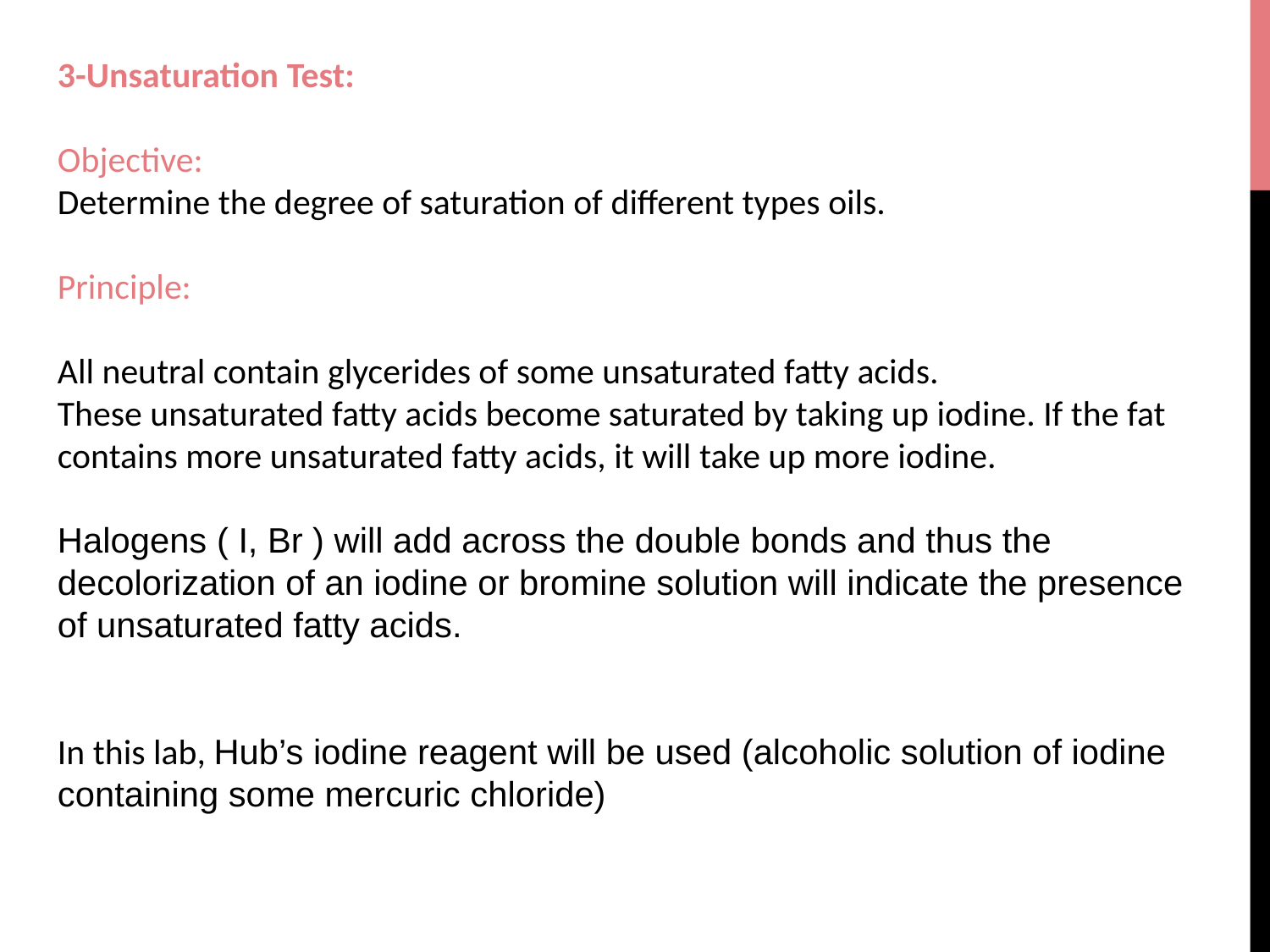

3-Unsaturation Test:

Objective:
Determine the degree of saturation of different types oils.
Principle:

All neutral contain glycerides of some unsaturated fatty acids.
These unsaturated fatty acids become saturated by taking up iodine. If the fat
contains more unsaturated fatty acids, it will take up more iodine.

Halogens ( I, Br ) will add across the double bonds and thus the decolorization of an iodine or bromine solution will indicate the presence of unsaturated fatty acids.

In this lab, Hub’s iodine reagent will be used (alcoholic solution of iodine containing some mercuric chloride)